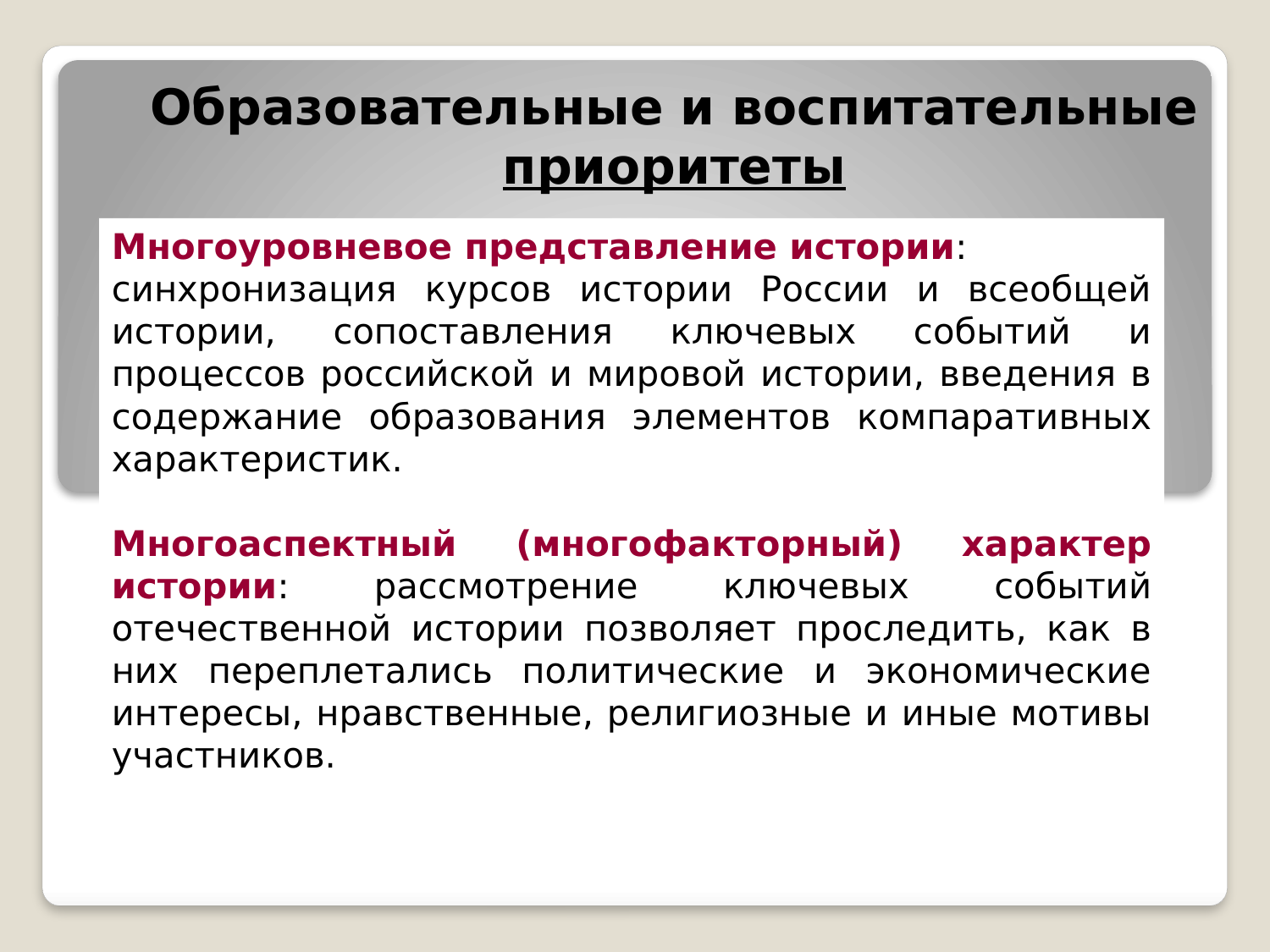

Образовательные и воспитательные приоритеты
Многоуровневое представление истории:
синхронизация курсов истории России и всеобщей истории, сопоставления ключевых событий и процессов российской и мировой истории, введения в содержание образования элементов компаративных характеристик.

Многоаспектный (многофакторный) характер истории: рассмотрение ключевых событий отечественной истории позволяет проследить, как в них переплетались политические и экономические интересы, нравственные, религиозные и иные мотивы участников.